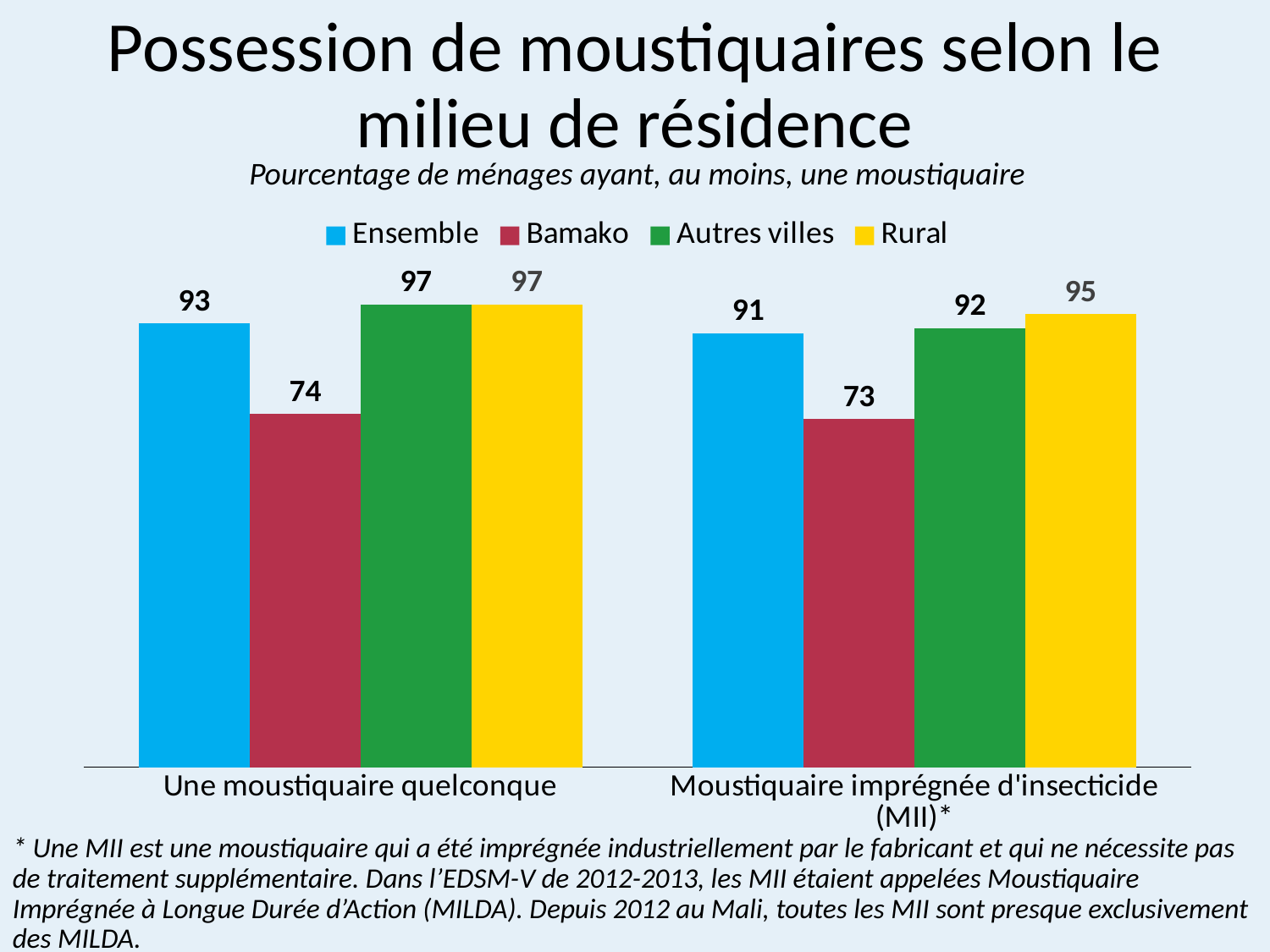

# Possession de moustiquaires selon le milieu de résidence
Pourcentage de ménages ayant, au moins, une moustiquaire

### Chart

| Category | Ensemble | Bamako | Autres villes | Rural |
|---|---|---|---|---|
| Une moustiquaire quelconque | 93.0 | 74.0 | 97.0 | 97.0 |
| Moustiquaire imprégnée d'insecticide (MII)* | 91.0 | 73.0 | 92.0 | 95.0 |
* Une MII est une moustiquaire qui a été imprégnée industriellement par le fabricant et qui ne nécessite pas de traitement supplémentaire. Dans l’EDSM-V de 2012-2013, les MII étaient appelées Moustiquaire Imprégnée à Longue Durée d’Action (MILDA). Depuis 2012 au Mali, toutes les MII sont presque exclusivement des MILDA.